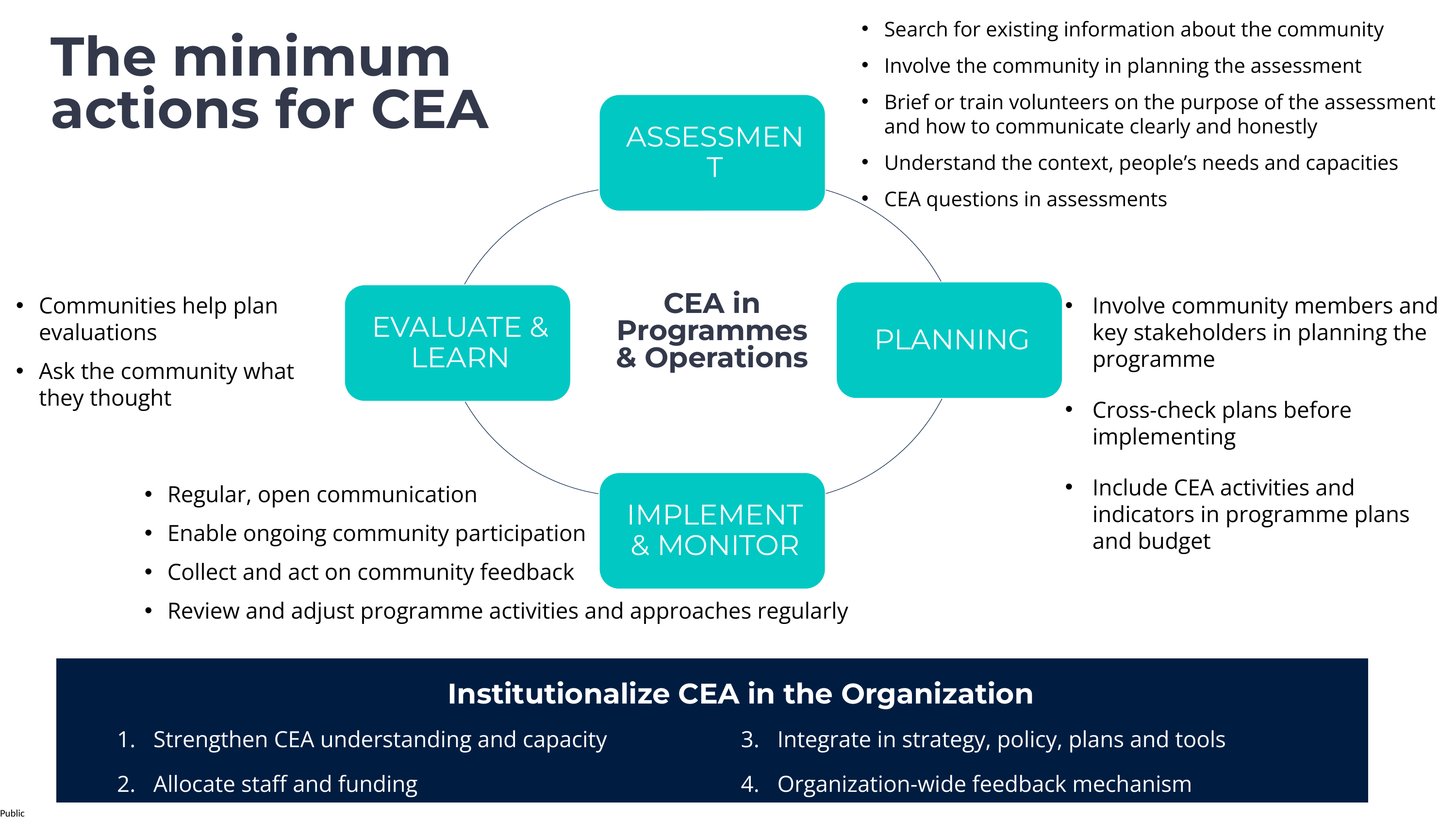

Search for existing information about the community
Involve the community in planning the assessment
Brief or train volunteers on the purpose of the assessment and how to communicate clearly and honestly
Understand the context, people’s needs and capacities
CEA questions in assessments

The minimum actions for CEA
ASSESSMENT
PLANNING
IMPLEMENT & MONITOR
EVALUATE & LEARN
Communities help plan evaluations
Ask the community what they thought
CEA in Programmes & Operations
Involve community members and key stakeholders in planning the programme
Cross-check plans before implementing
Include CEA activities and indicators in programme plans and budget
Regular, open communication
Enable ongoing community participation
Collect and act on community feedback
Review and adjust programme activities and approaches regularly
Institutionalize CEA in the Organization
Strengthen CEA understanding and capacity
Allocate staff and funding
Integrate in strategy, policy, plans and tools
Organization-wide feedback mechanism